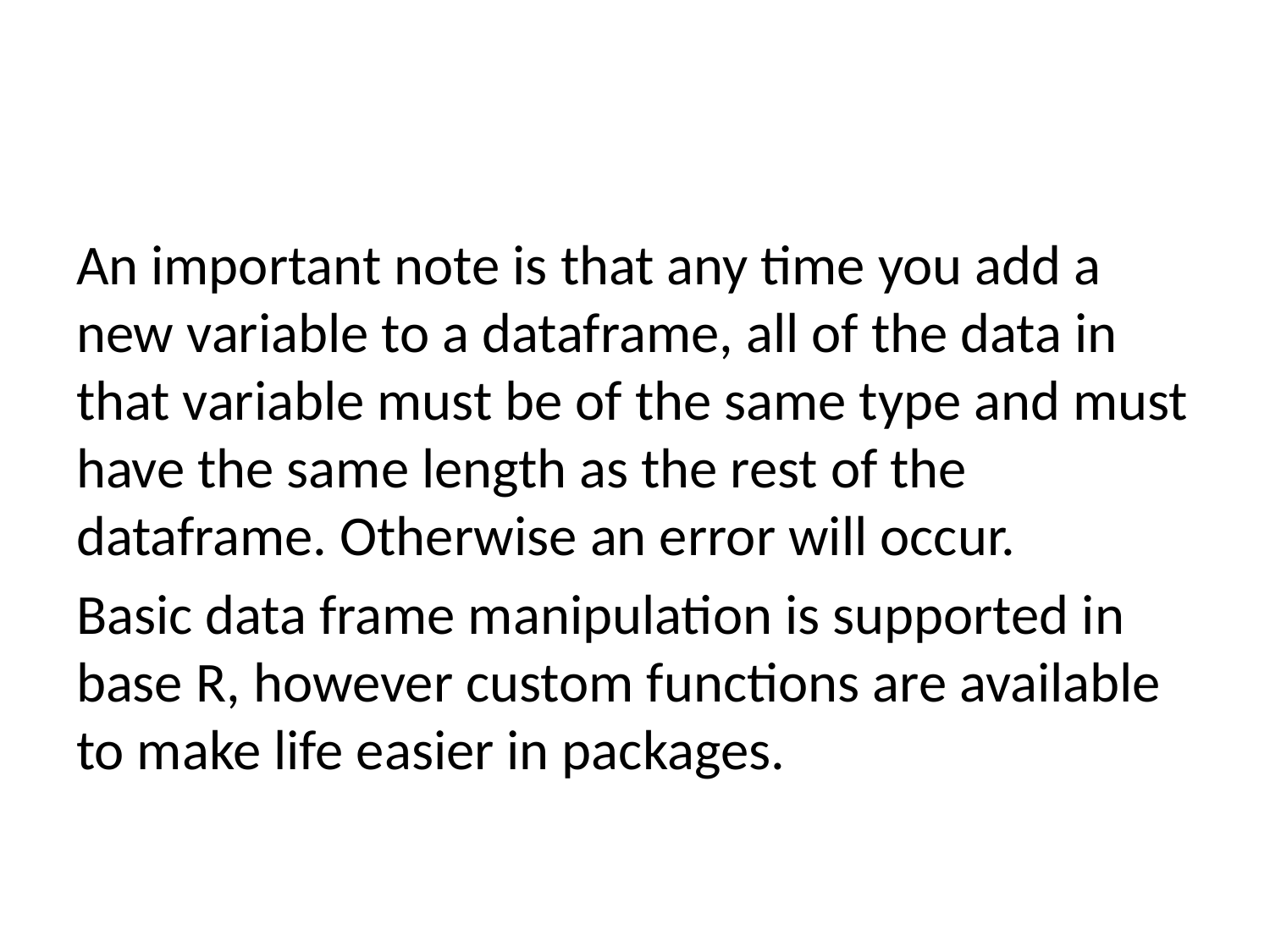

An important note is that any time you add a new variable to a dataframe, all of the data in that variable must be of the same type and must have the same length as the rest of the dataframe. Otherwise an error will occur.
Basic data frame manipulation is supported in base R, however custom functions are available to make life easier in packages.